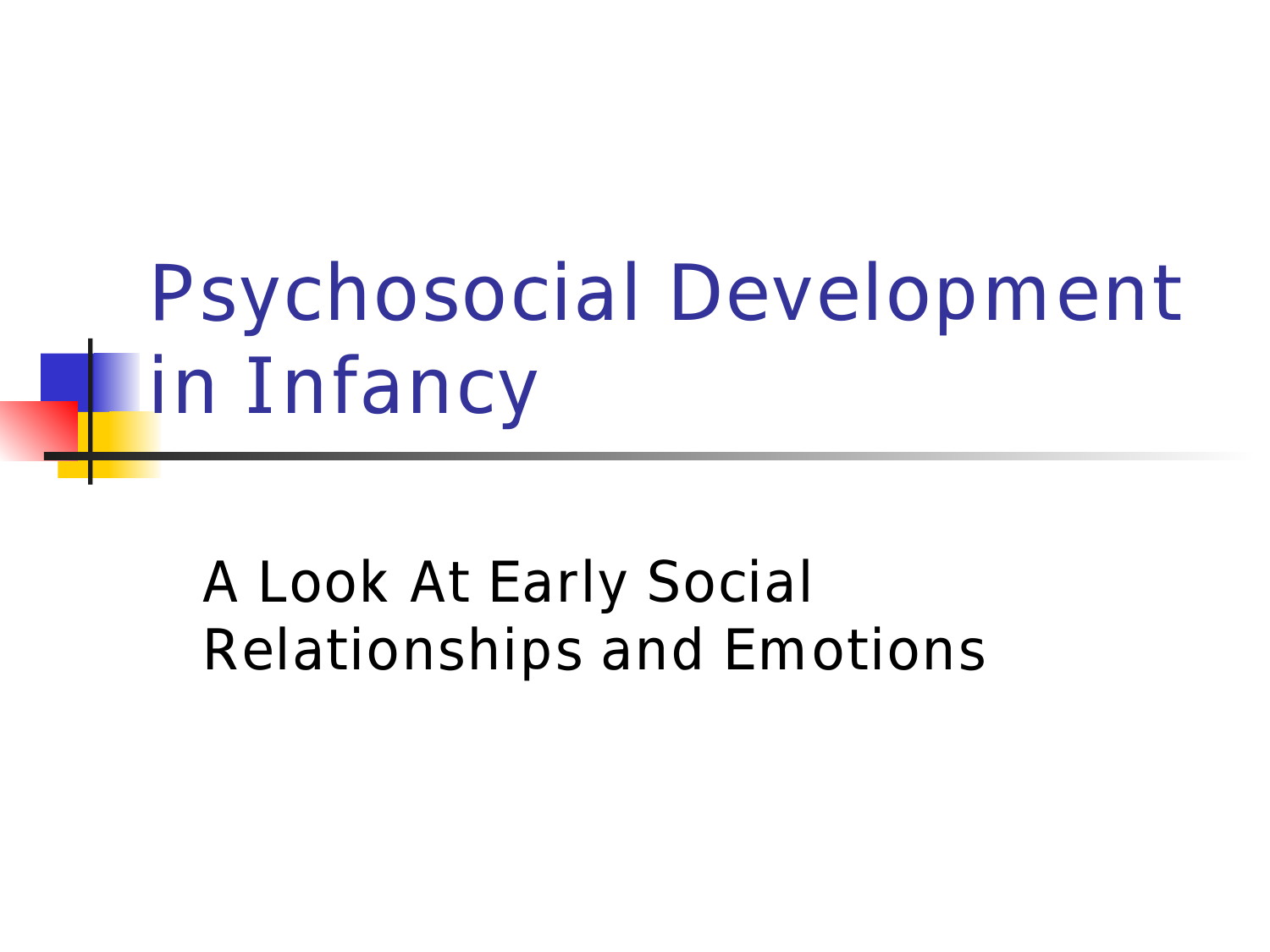

# Psychosocial Development in Infancy
A Look At Early Social Relationships and Emotions